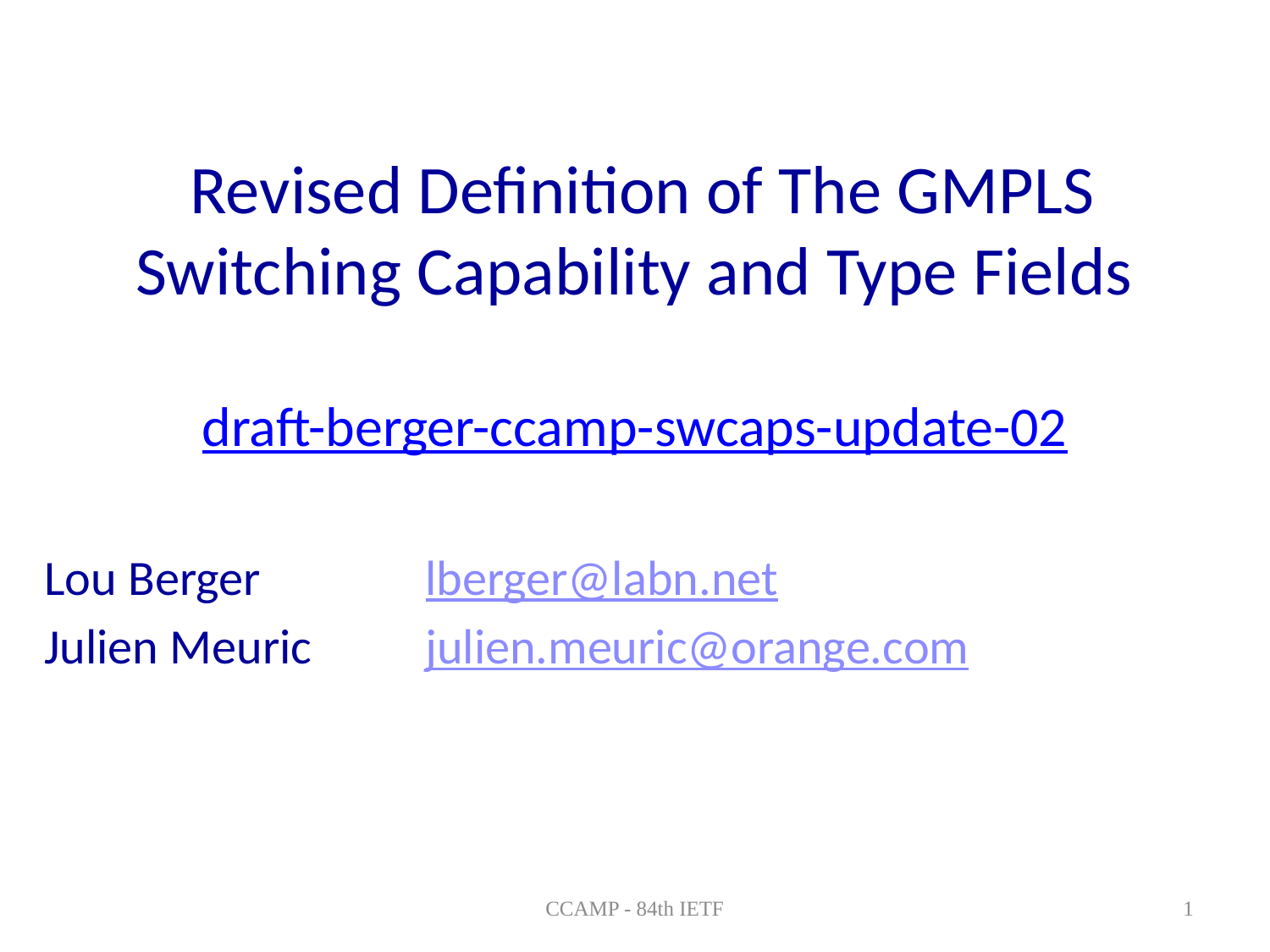

# Revised Definition of The GMPLS Switching Capability and Type Fields draft-berger-ccamp-swcaps-update-02
Lou Berger		lberger@labn.net
Julien Meuric 	julien.meuric@orange.com
CCAMP - 84th IETF
1